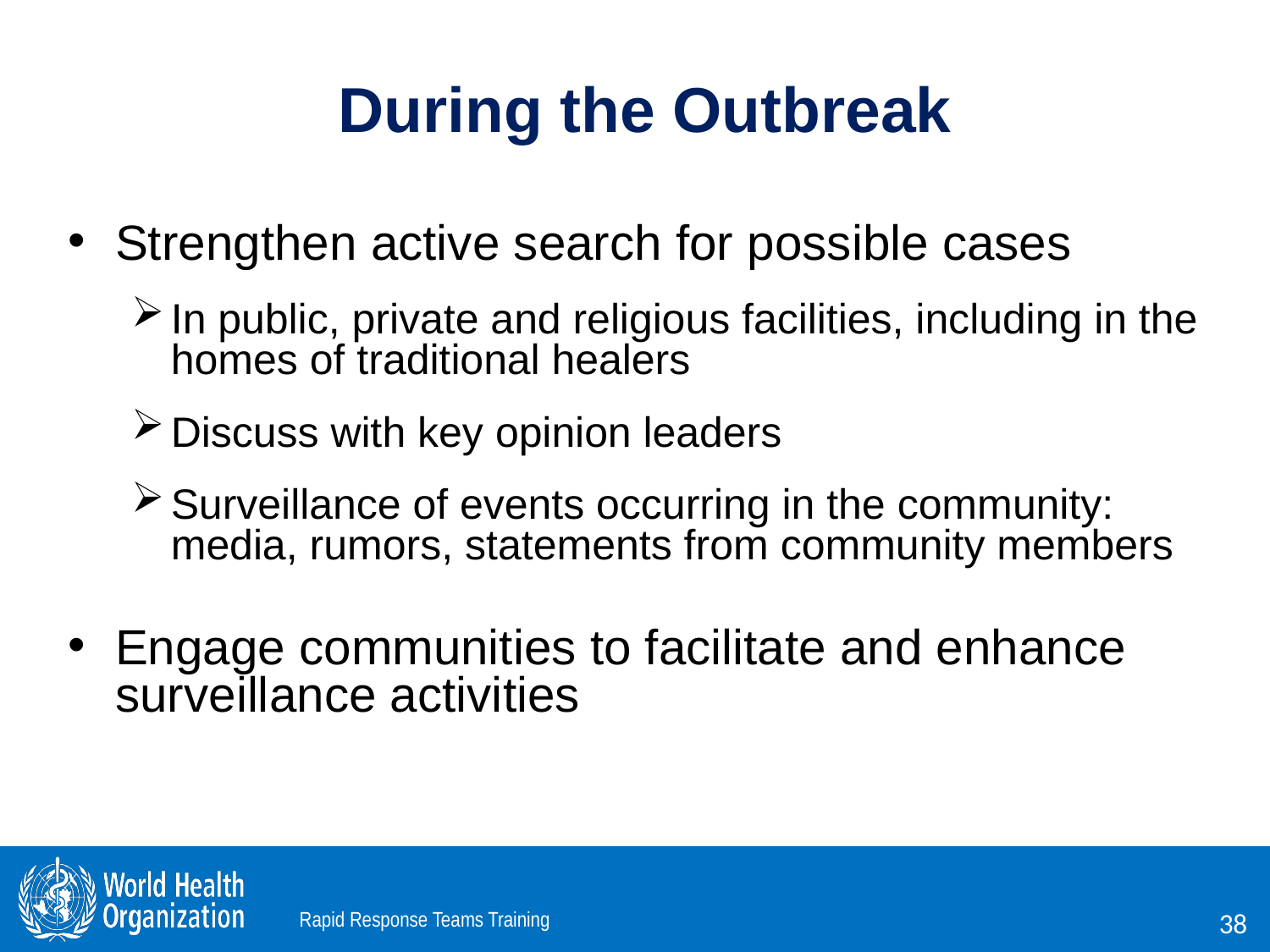

# During the Outbreak
Strengthen active search for possible cases
In public, private and religious facilities, including in the homes of traditional healers
Discuss with key opinion leaders
Surveillance of events occurring in the community: media, rumors, statements from community members

Engage communities to facilitate and enhance surveillance activities